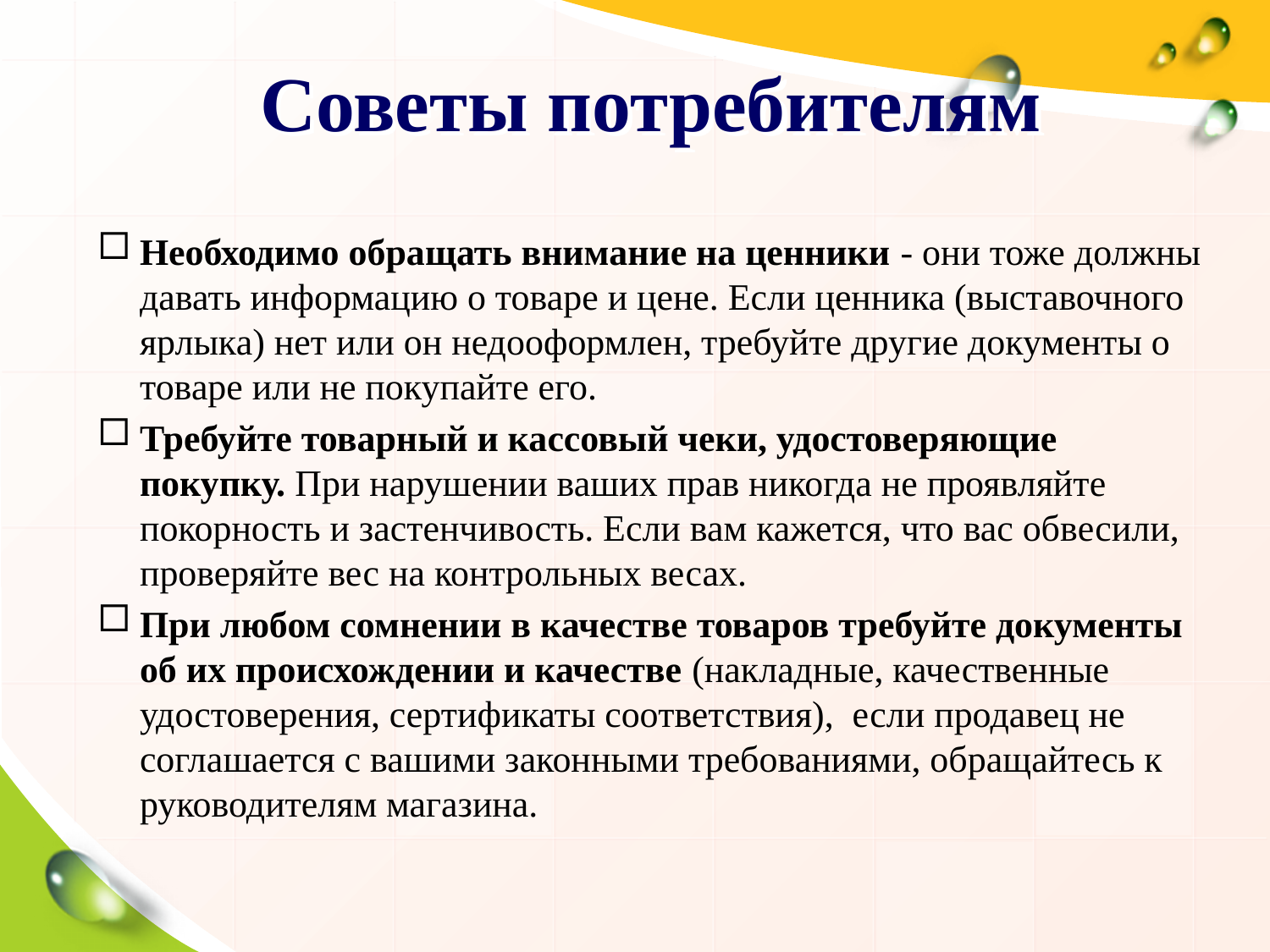

# Советы потребителям
Необходимо обращать внимание на ценники - они тоже должны давать информацию о товаре и цене. Если ценника (выставочного ярлыка) нет или он недооформлен, требуйте другие документы о товаре или не покупайте его.
Требуйте товарный и кассовый чеки, удостоверяющие покупку. При нарушении ваших прав никогда не проявляйте покорность и застенчивость. Если вам кажется, что вас обвесили, проверяйте вес на контрольных весах.
При любом сомнении в качестве товаров требуйте документы об их происхождении и качестве (накладные, качественные удостоверения, сертификаты соответствия),  если продавец не соглашается с вашими законными требованиями, обращайтесь к руководителям магазина.